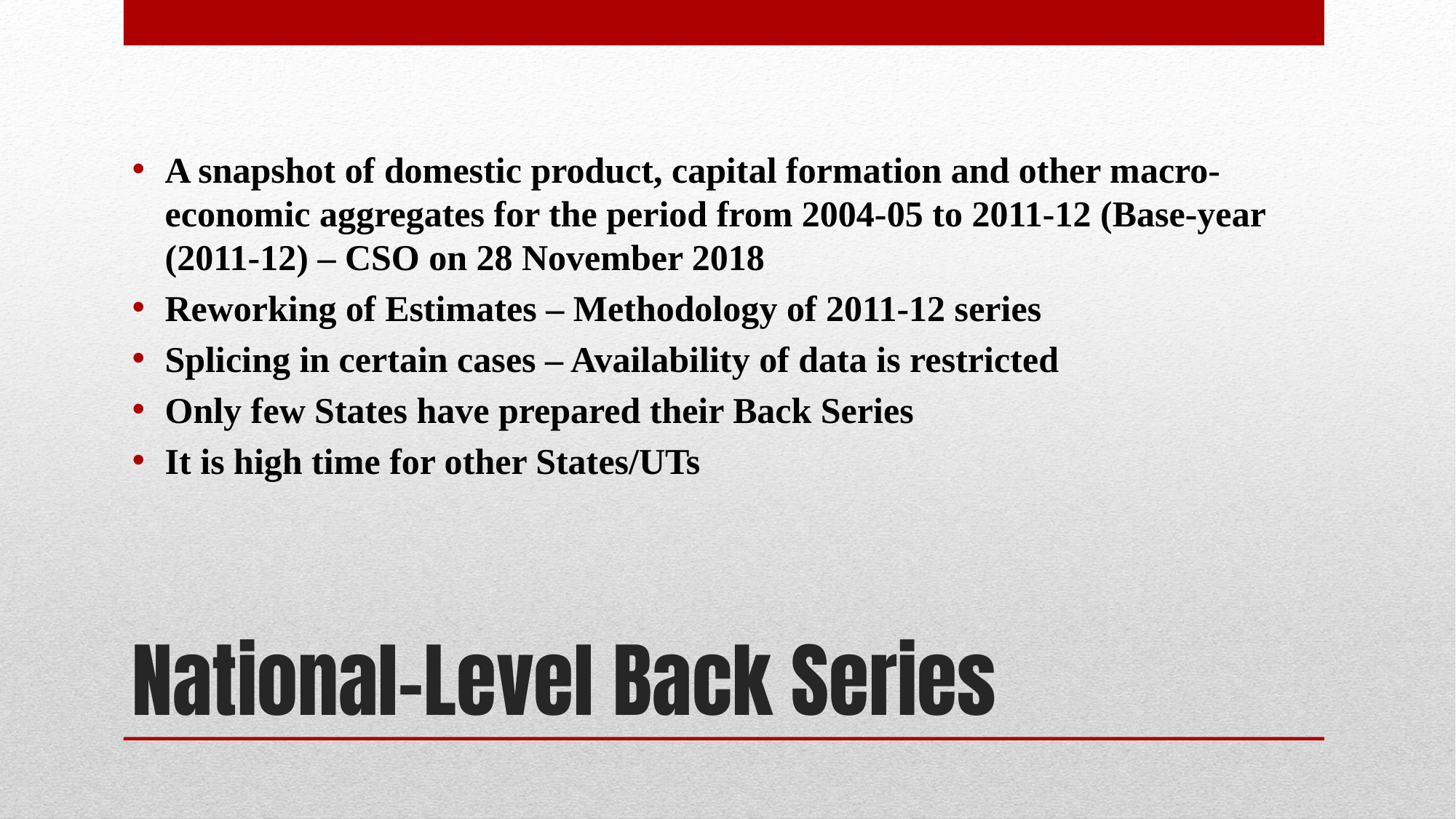

A snapshot of domestic product, capital formation and other macro-economic aggregates for the period from 2004-05 to 2011-12 (Base-year (2011-12) – CSO on 28 November 2018
Reworking of Estimates – Methodology of 2011-12 series
Splicing in certain cases – Availability of data is restricted
Only few States have prepared their Back Series
It is high time for other States/UTs
# National-Level Back Series